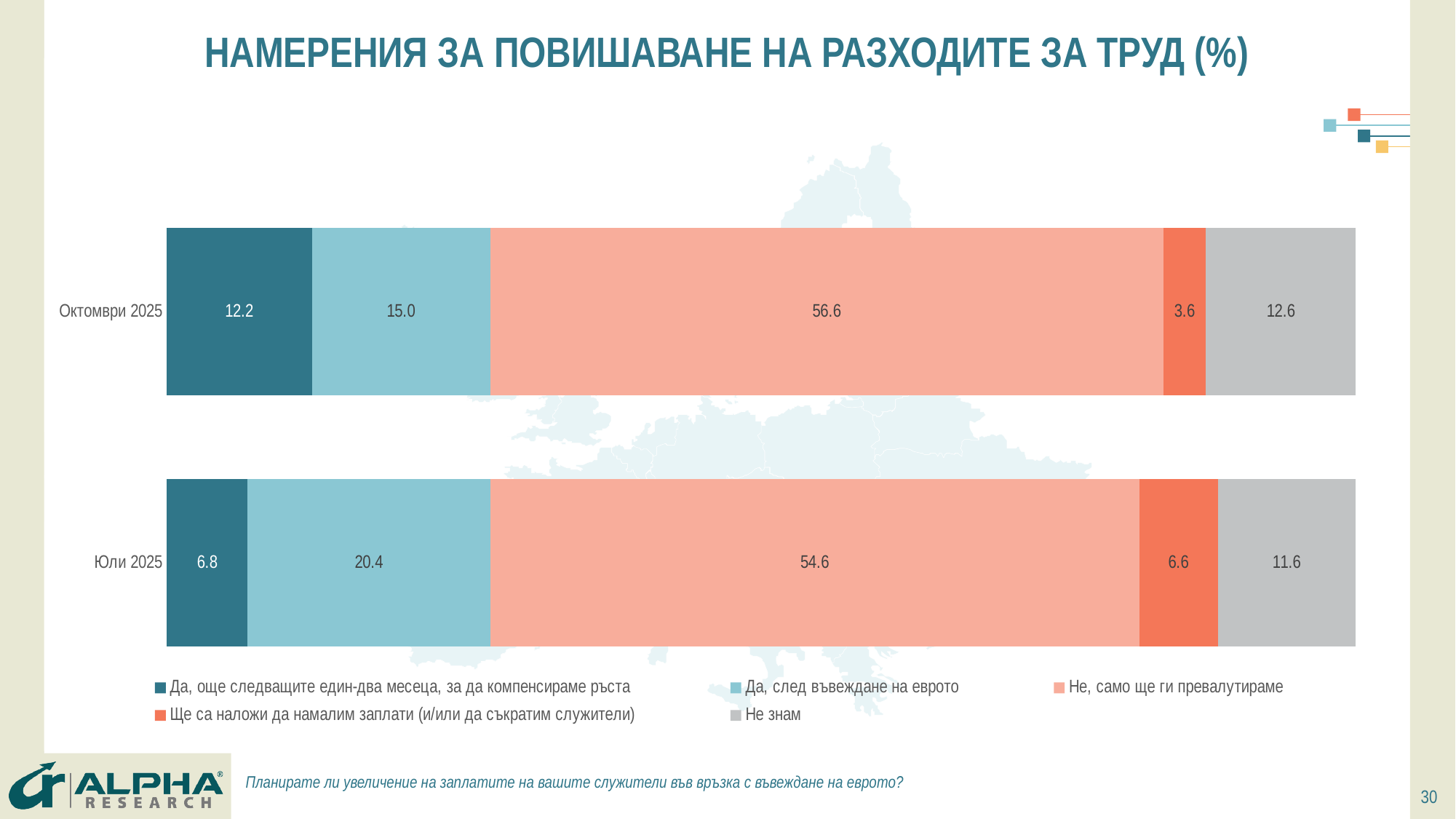

# НАМЕРЕНИЯ ЗА ПОВИШАВАНЕ НА РАЗХОДИТЕ ЗА ТРУД (%)

### Chart

| Category | Да, още следващите един-два месеца, за да компенсираме ръста | Да, след въвеждане на еврото | Не, само ще ги превалутираме | Ще са наложи да намалим заплати (и/или да съкратим служители) | Не знам |
|---|---|---|---|---|---|
| Юли 2025 | 6.8 | 20.4 | 54.6 | 6.6 | 11.6 |
| Октомври 2025 | 12.2 | 15.0 | 56.6 | 3.6 | 12.6 |
Планирате ли увеличение на заплатите на вашите служители във връзка с въвеждане на еврото?
30